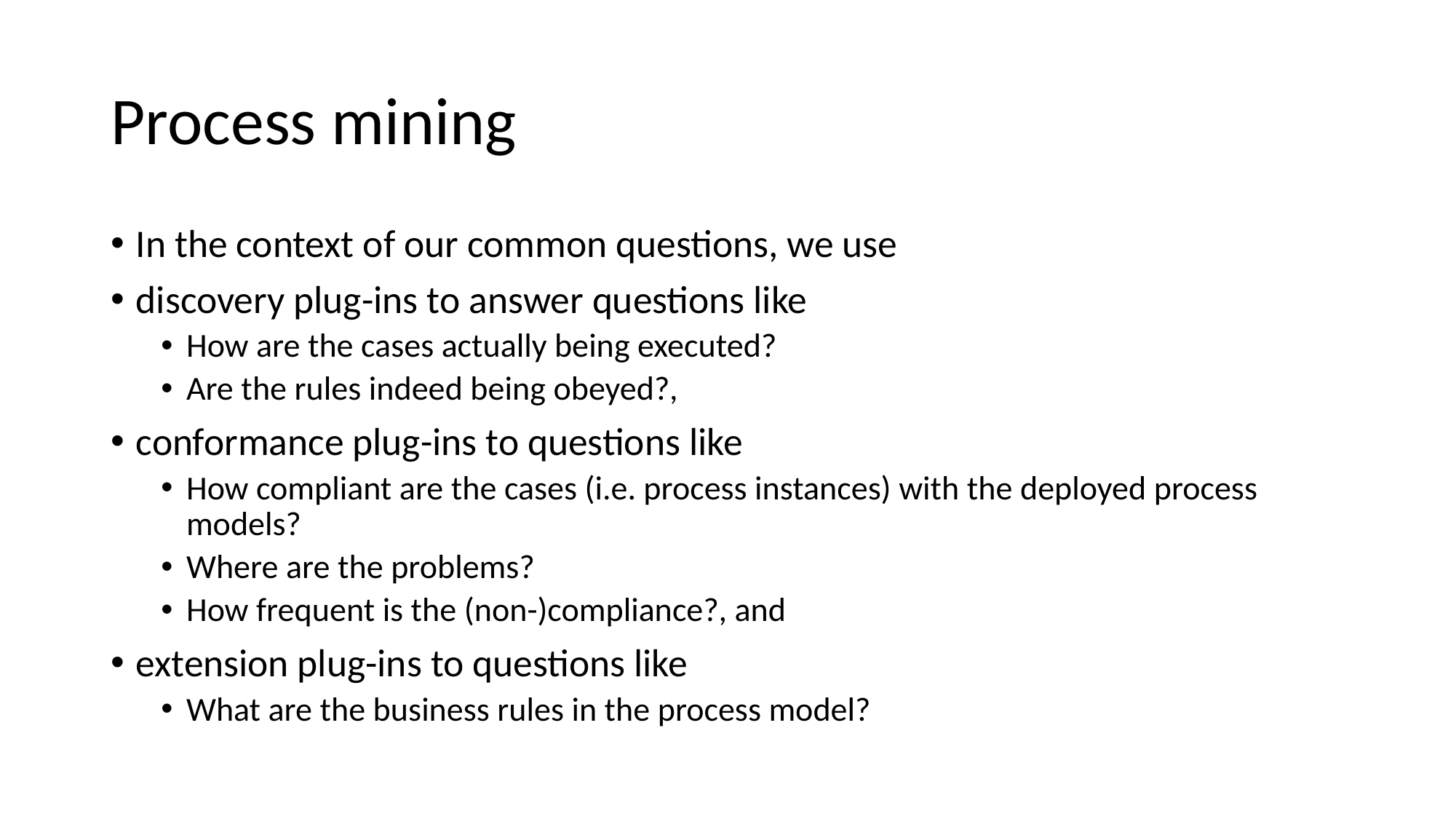

# Process mining
In the context of our common questions, we use
discovery plug-ins to answer questions like
How are the cases actually being executed?
Are the rules indeed being obeyed?,
conformance plug-ins to questions like
How compliant are the cases (i.e. process instances) with the deployed process models?
Where are the problems?
How frequent is the (non-)compliance?, and
extension plug-ins to questions like
What are the business rules in the process model?